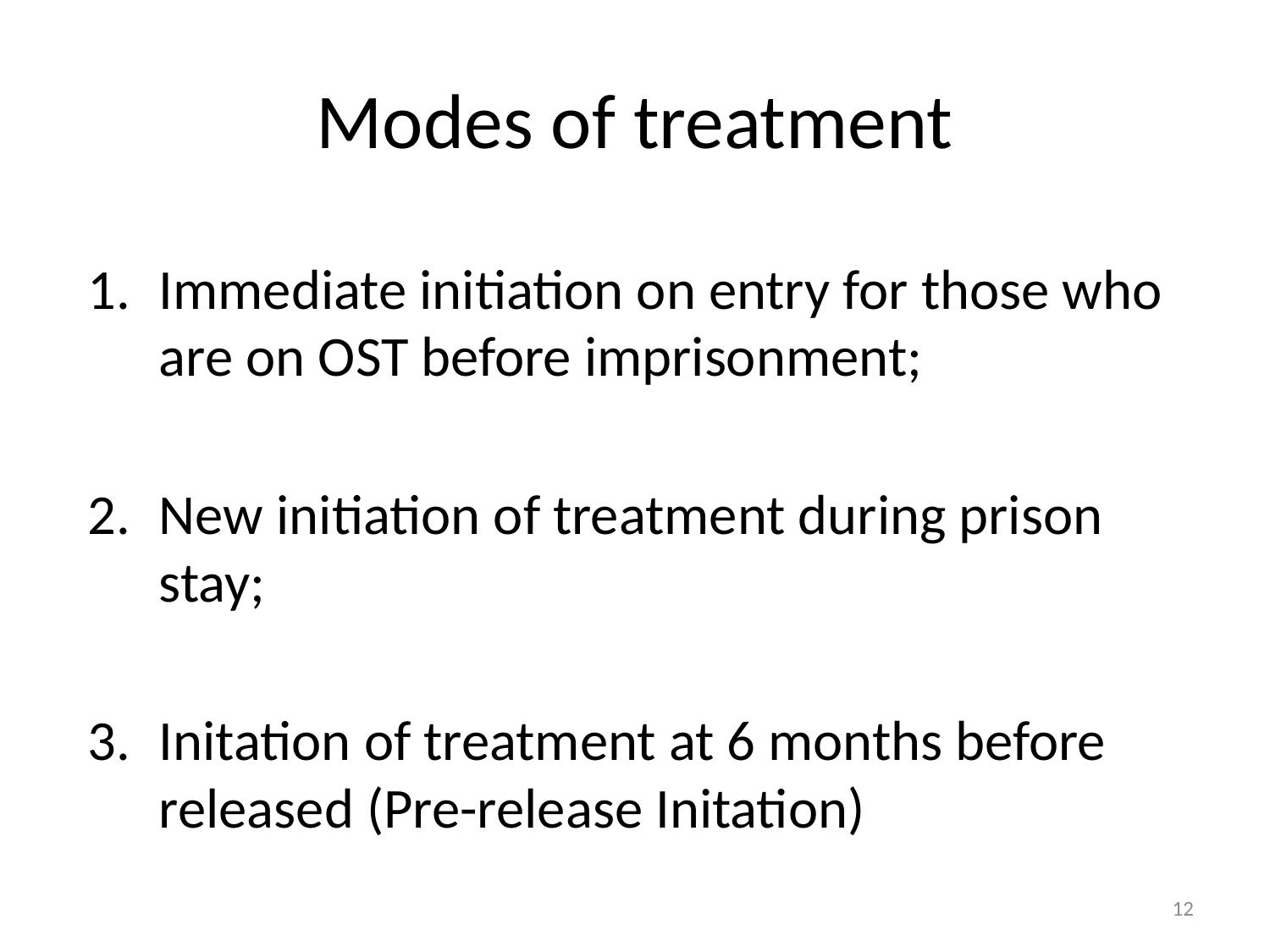

# Modes of treatment
Immediate initiation on entry for those who are on OST before imprisonment;

New initiation of treatment during prison stay;

Initation of treatment at 6 months before released (Pre-release Initation)

12